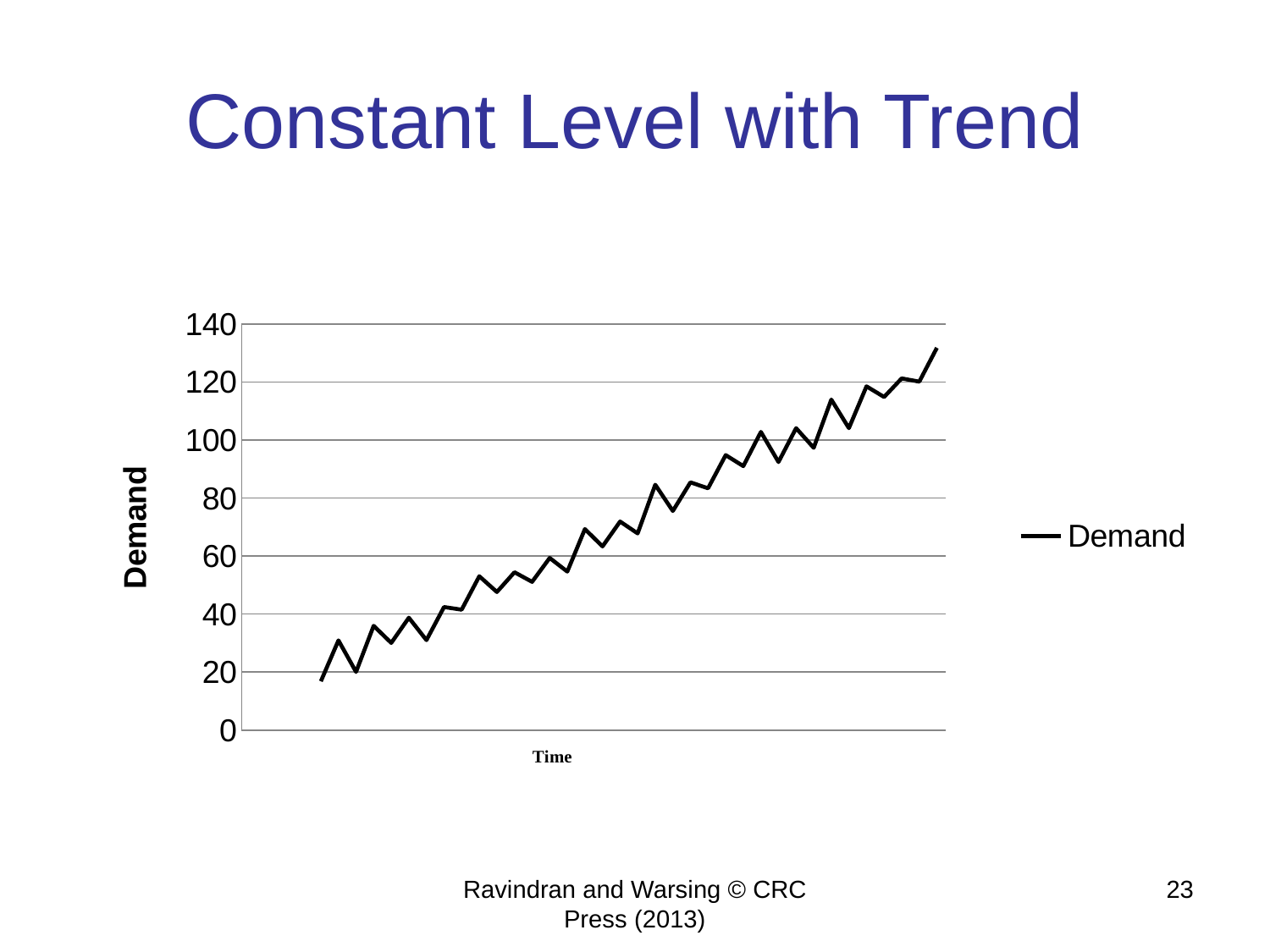

# Constant Level with Trend

### Chart

| Category | Demand |
|---|---|
| 1 | None |
| 2 | None |
| 3 | None |
| 4 | None |
| 5 | 16.834380528857135 |
| 6 | 30.925293887902768 |
| 7 | 20.07323638719943 |
| 8 | 35.96106170283322 |
| 9 | 30.071341495991646 |
| 10 | 38.75013455859093 |
| 11 | 31.03947342575213 |
| 12 | 42.44630595638147 |
| 13 | 41.52374823082774 |
| 14 | 53.054201984961054 |
| 15 | 47.62171338804452 |
| 16 | 54.441990598560146 |
| 17 | 51.124753171593355 |
| 18 | 59.36073351606344 |
| 19 | 54.66210216273616 |
| 20 | 69.35034114969734 |
| 21 | 63.341032053114944 |
| 22 | 71.9489520273729 |
| 23 | 67.84630582909469 |
| 24 | 84.62730418898248 |
| 25 | 75.58090044787853 |
| 26 | 85.46802989235763 |
| 27 | 83.41312575891061 |
| 28 | 94.85203695745652 |
| 29 | 91.05904087851982 |
| 30 | 102.84844630318564 |
| 31 | 92.4825009472395 |
| 32 | 104.14951442763383 |
| 33 | 97.38886207677726 |
| 34 | 114.00880184294591 |
| 35 | 104.1591698018876 |
| 36 | 118.5711834605383 |
| 37 | 114.90188189431116 |
| 38 | 121.30882073206047 |
| 39 | 120.19097569532448 |
| 40 | 131.8624995821416 |
Ravindran and Warsing © CRC Press (2013)
23